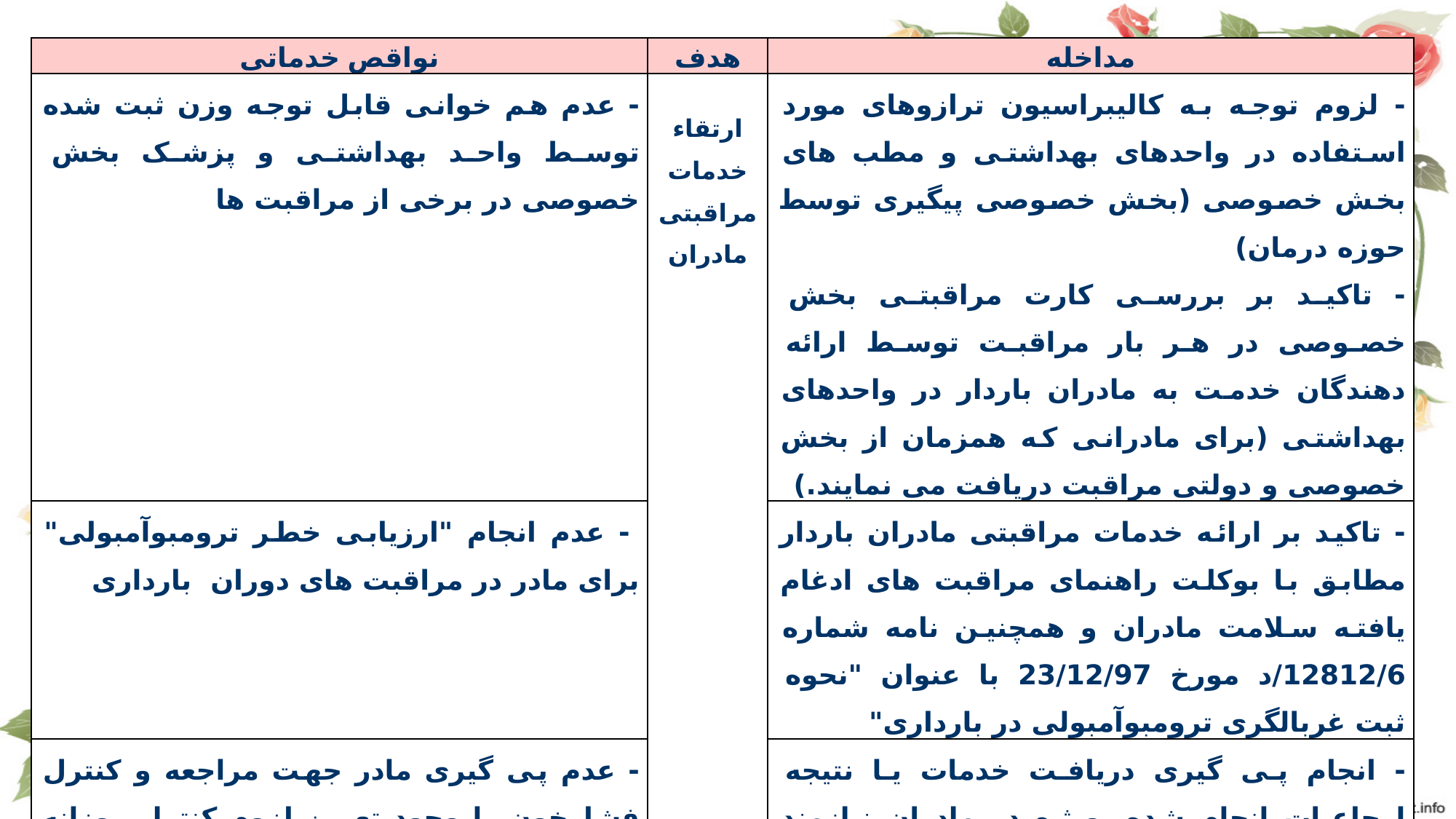

| نواقص خدماتی | هدف | مداخله |
| --- | --- | --- |
| - عدم هم خوانی قابل توجه وزن ثبت شده توسط واحد بهداشتی و پزشک بخش خصوصی در برخی از مراقبت ها | ارتقاء خدمات مراقبتی مادران | - لزوم توجه به کالیبراسیون ترازوهای مورد استفاده در واحدهای بهداشتی و مطب های بخش خصوصی (بخش خصوصی پیگیری توسط حوزه درمان) - تاکید بر بررسی کارت مراقبتی بخش خصوصی در هر بار مراقبت توسط ارائه دهندگان خدمت به مادران باردار در واحدهای بهداشتی (برای مادرانی که همزمان از بخش خصوصی و دولتی مراقبت دریافت می نمایند.) |
| - عدم انجام "ارزیابی خطر ترومبوآمبولی" برای مادر در مراقبت های دوران بارداری |  | - تاکید بر ارائه خدمات مراقبتی مادران باردار مطابق با بوکلت راهنمای مراقبت های ادغام یافته سلامت مادران و همچنین نامه شماره 12812/6/د مورخ 23/12/97 با عنوان "نحوه ثبت غربالگری ترومبوآمبولی در بارداری" |
| - عدم پی گیری مادر جهت مراجعه و کنترل فشارخون با وجود تعیین لزوم کنترل روزانه فشارخون مادر توسط ماما |  | - انجام پی گیری دریافت خدمات یا نتیجه ارجاعیات انجام شده بویژه در مادران نیازمند مراقبت ویژه تا حصول نتیجه و بر اساس دستورعمل 25 استانی |